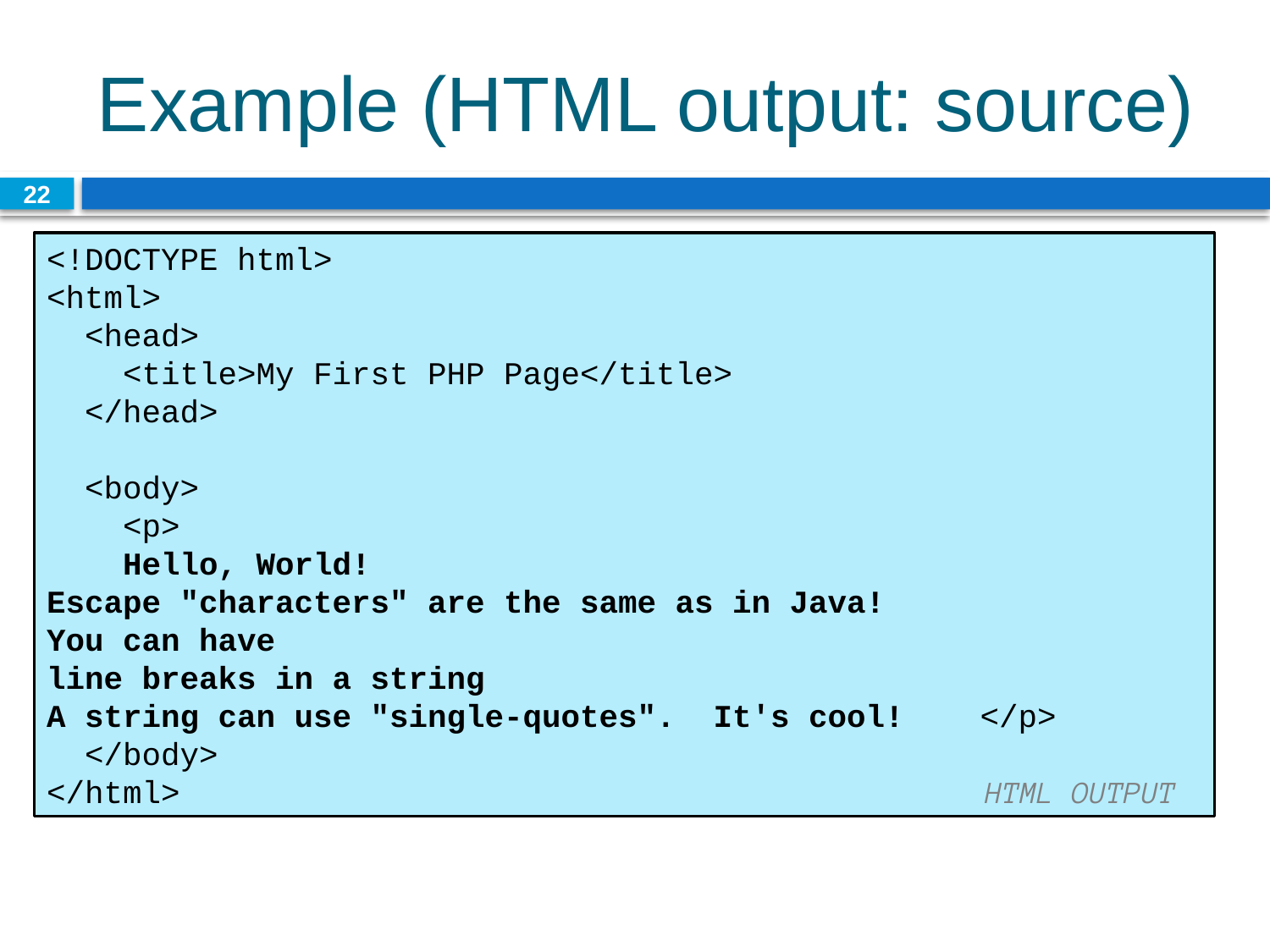

# Example (HTML output: source)
22
<!DOCTYPE html>
<html>
  <head>
    <title>My First PHP Page</title>
  </head>

  <body>
    <p>
    Hello, World!
Escape "characters" are the same as in Java!
You can have
line breaks in a string
A string can use "single-quotes".  It's cool!    </p>
  </body>
</html>			  		          HTML OUTPUT